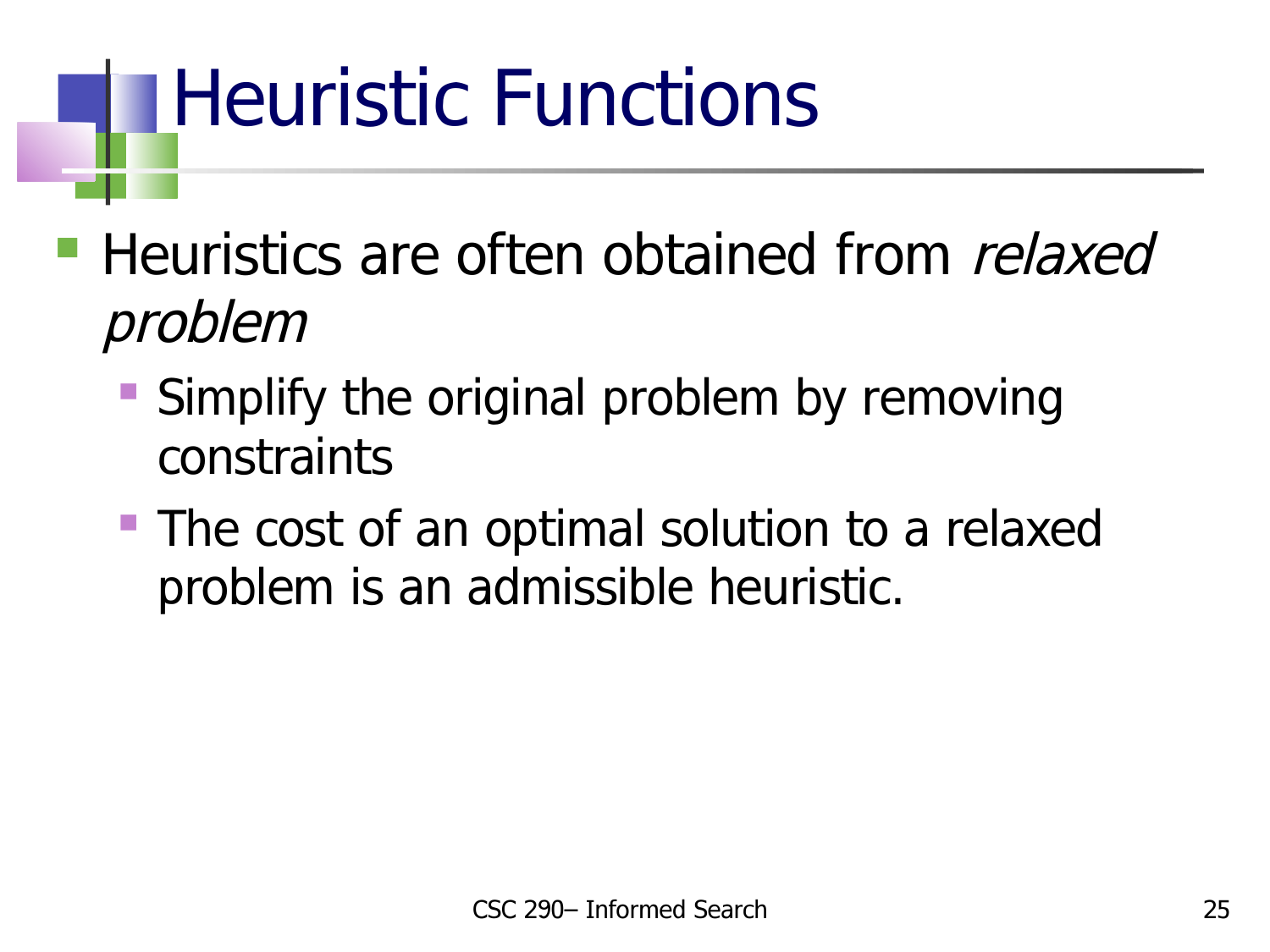

# Heuristic Functions
Heuristics are often obtained from relaxed problem
Simplify the original problem by removing constraints
The cost of an optimal solution to a relaxed problem is an admissible heuristic.